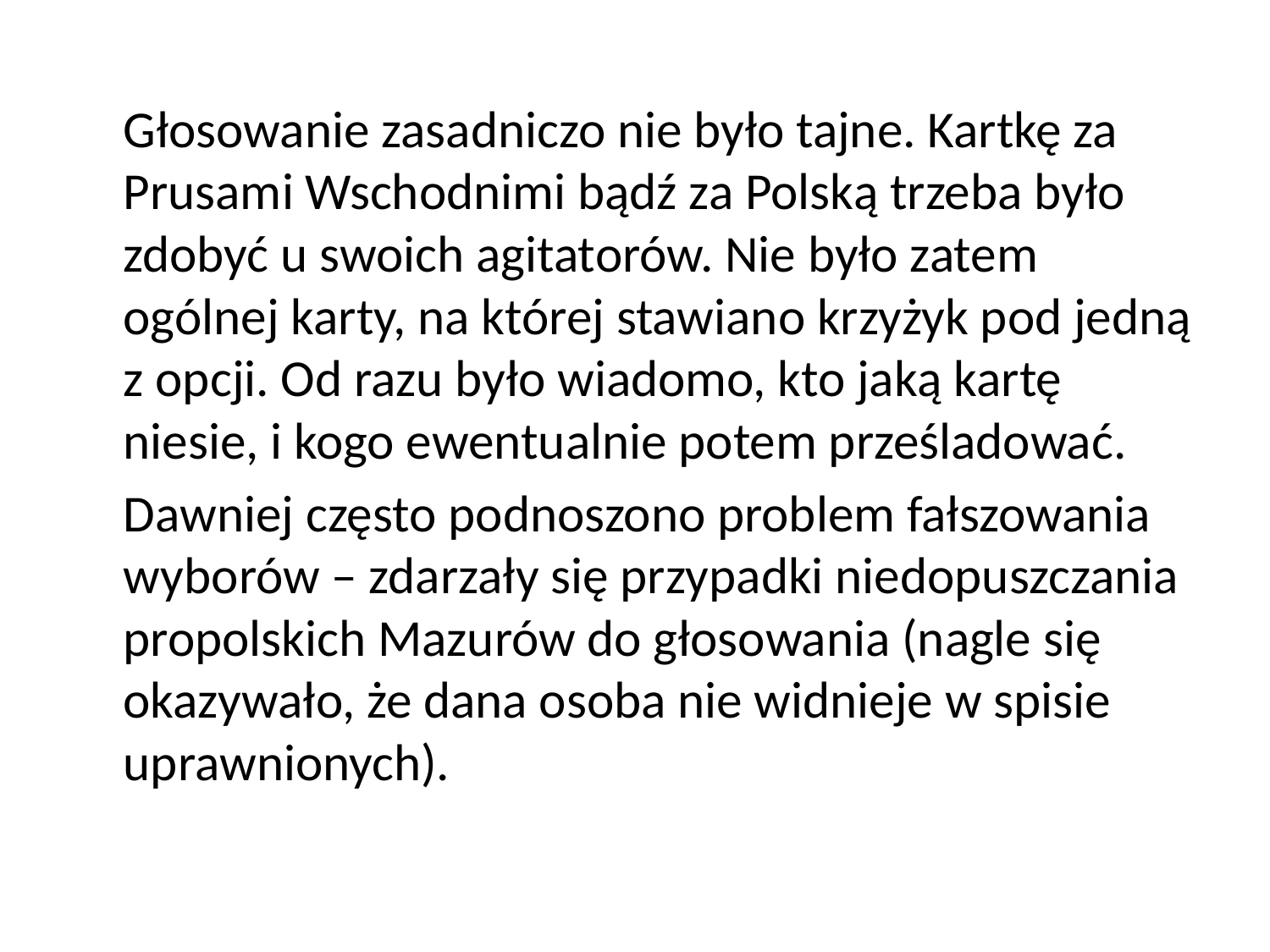

Głosowanie zasadniczo nie było tajne. Kartkę za Prusami Wschodnimi bądź za Polską trzeba było zdobyć u swoich agitatorów. Nie było zatem ogólnej karty, na której stawiano krzyżyk pod jedną z opcji. Od razu było wiadomo, kto jaką kartę niesie, i kogo ewentualnie potem prześladować.
	Dawniej często podnoszono problem fałszowania wyborów – zdarzały się przypadki niedopuszczania propolskich Mazurów do głosowania (nagle się okazywało, że dana osoba nie widnieje w spisie uprawnionych).